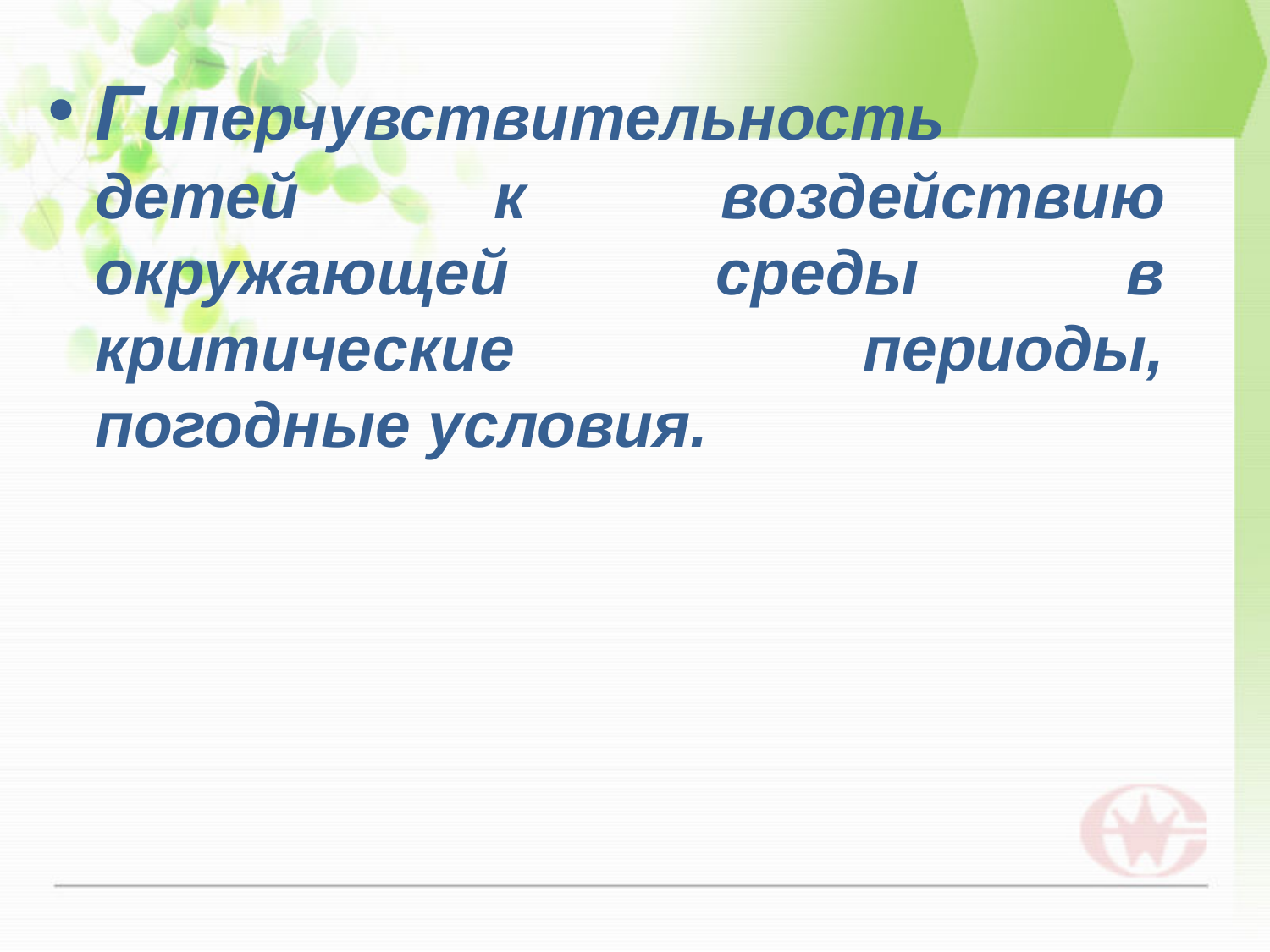

Гиперчувствительность детей к воздействию окружающей среды в критические периоды, погодные условия.